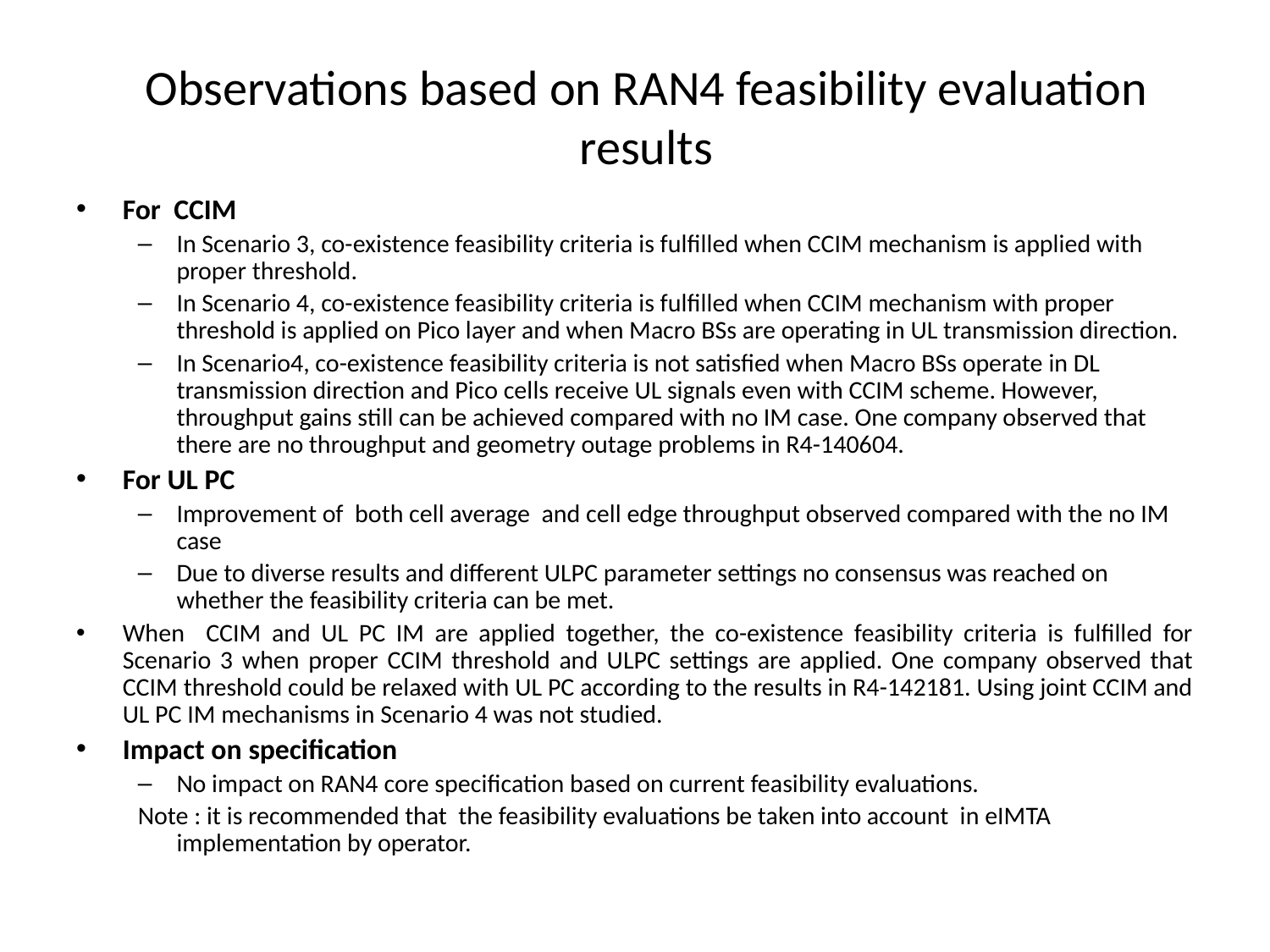

# Observations based on RAN4 feasibility evaluation results
For  CCIM
In Scenario 3, co-existence feasibility criteria is fulfilled when CCIM mechanism is applied with proper threshold.
In Scenario 4, co-existence feasibility criteria is fulfilled when CCIM mechanism with proper threshold is applied on Pico layer and when Macro BSs are operating in UL transmission direction.
In Scenario4, co-existence feasibility criteria is not satisfied when Macro BSs operate in DL transmission direction and Pico cells receive UL signals even with CCIM scheme. However, throughput gains still can be achieved compared with no IM case. One company observed that there are no throughput and geometry outage problems in R4-140604.
For UL PC
Improvement of  both cell average  and cell edge throughput observed compared with the no IM case
Due to diverse results and different ULPC parameter settings no consensus was reached on whether the feasibility criteria can be met.
When  CCIM and UL PC IM are applied together, the co-existence feasibility criteria is fulfilled for Scenario 3 when proper CCIM threshold and ULPC settings are applied. One company observed that CCIM threshold could be relaxed with UL PC according to the results in R4-142181. Using joint CCIM and UL PC IM mechanisms in Scenario 4 was not studied.
Impact on specification
No impact on RAN4 core specification based on current feasibility evaluations.
Note : it is recommended that  the feasibility evaluations be taken into account  in eIMTA implementation by operator.